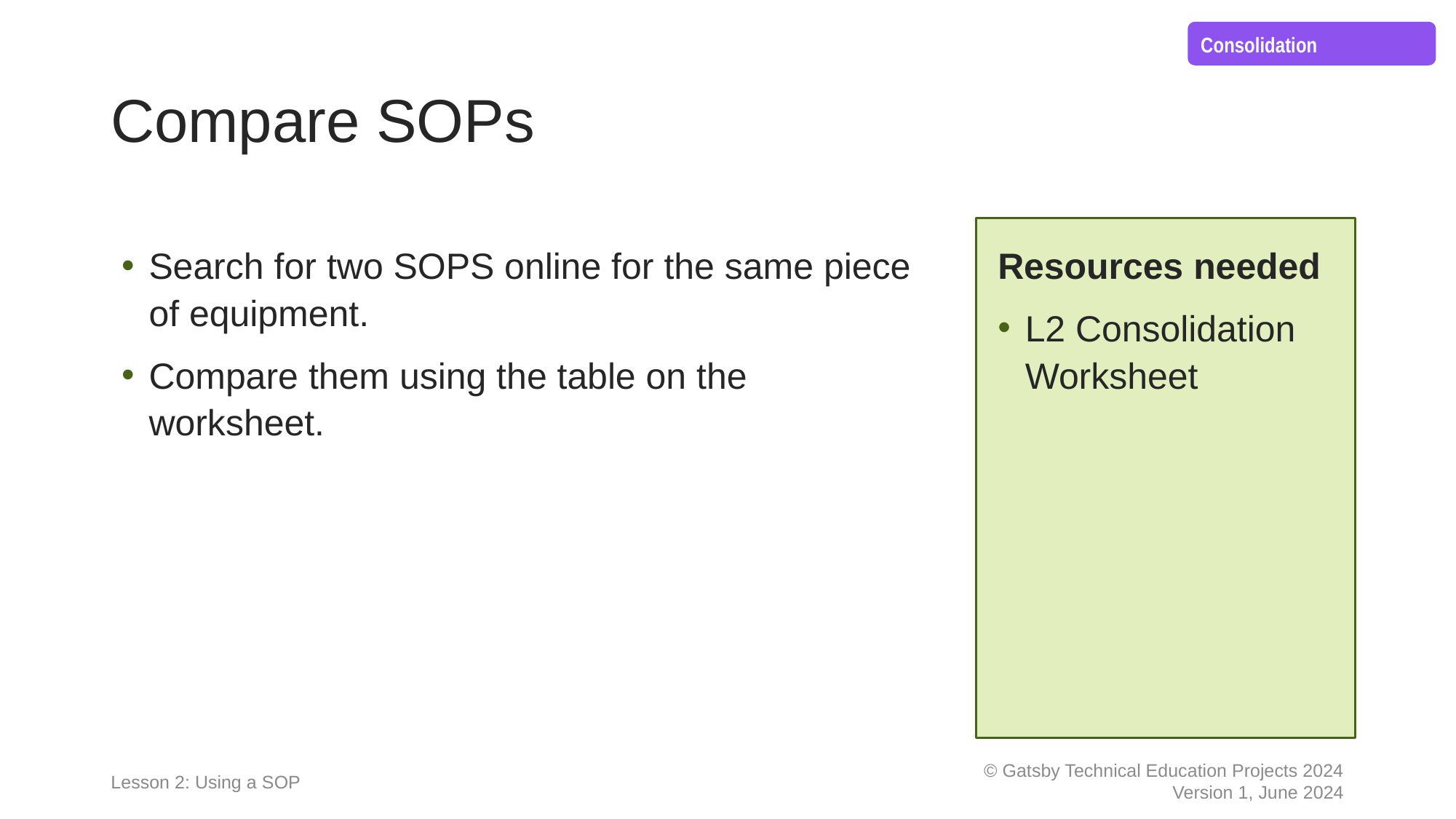

Consolidation
# Compare SOPs
Search for two SOPS online for the same piece of equipment.
Compare them using the table on the worksheet.
Resources needed
L2 Consolidation Worksheet
Lesson 2: Using a SOP